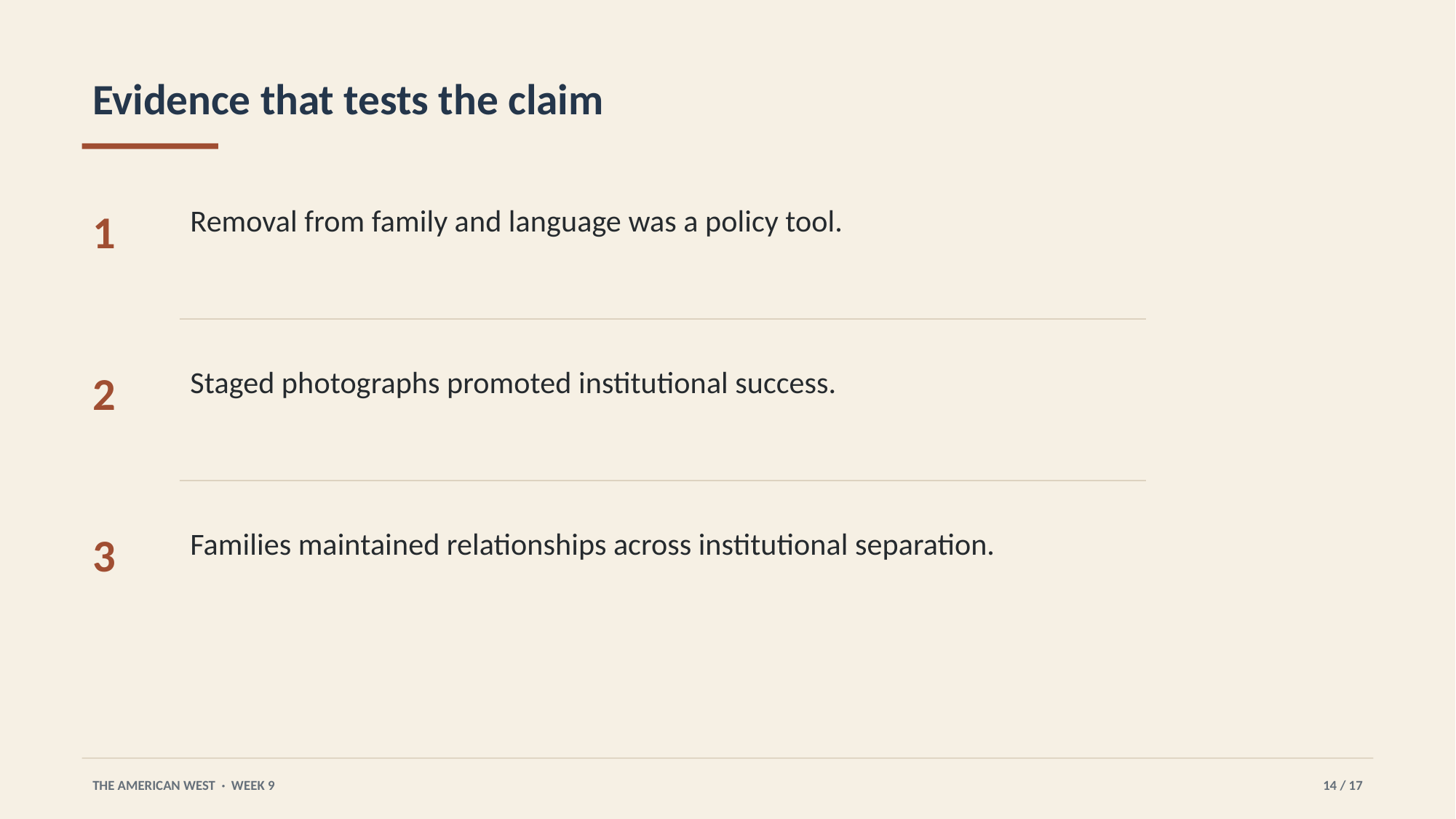

Evidence that tests the claim

Removal from family and language was a policy tool.
1

Staged photographs promoted institutional success.
2

Families maintained relationships across institutional separation.
3

THE AMERICAN WEST  ·  WEEK 9
14 / 17